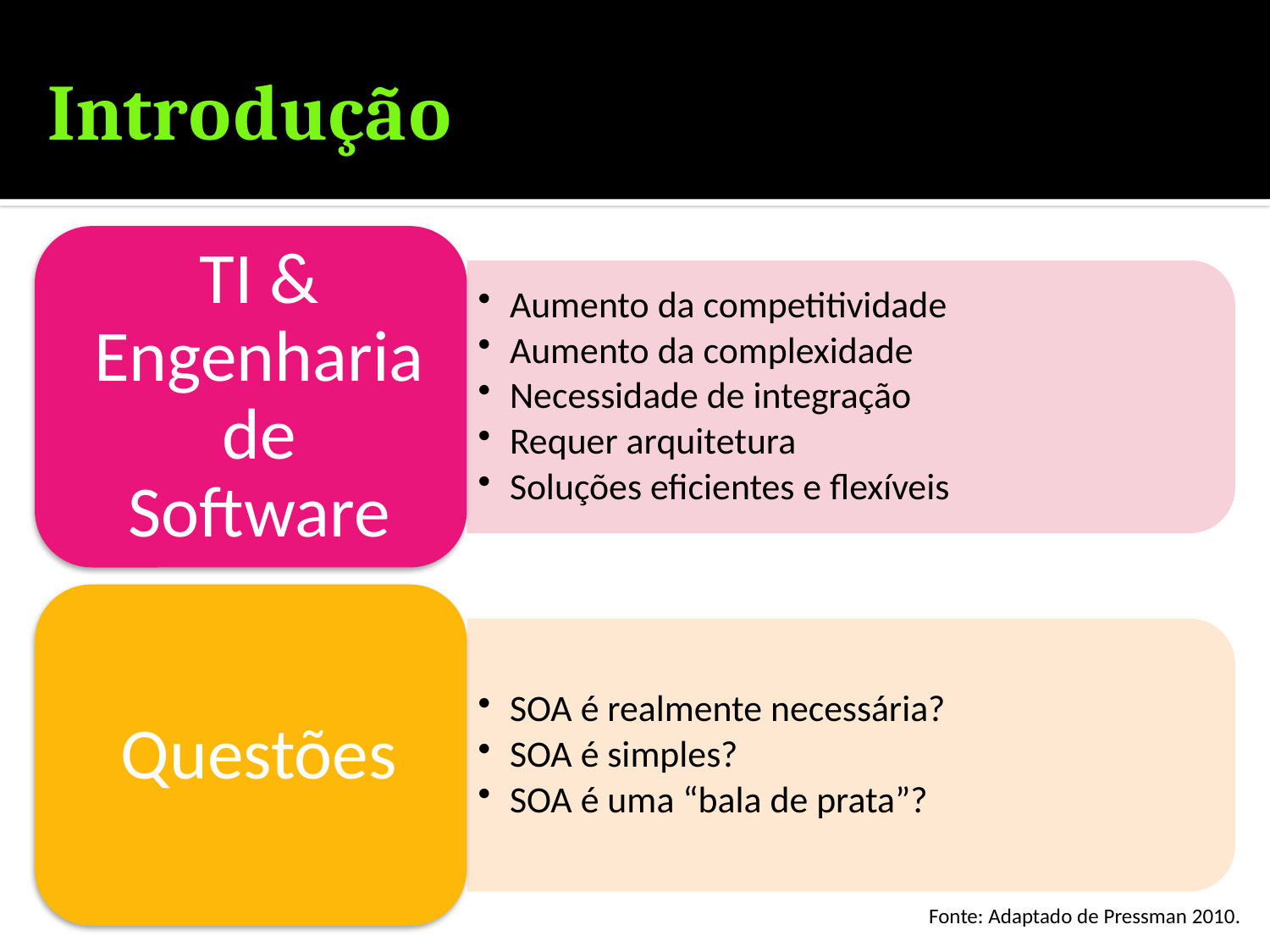

# Introdução
Aumento da competitividade
Aumento da complexidade
Necessidade de integração
Requer arquitetura
Soluções eficientes e flexíveis
TI & Engenharia de Software
SOA é realmente necessária?
SOA é simples?
SOA é uma “bala de prata”?
Questões
Fonte: Adaptado de Pressman 2010.